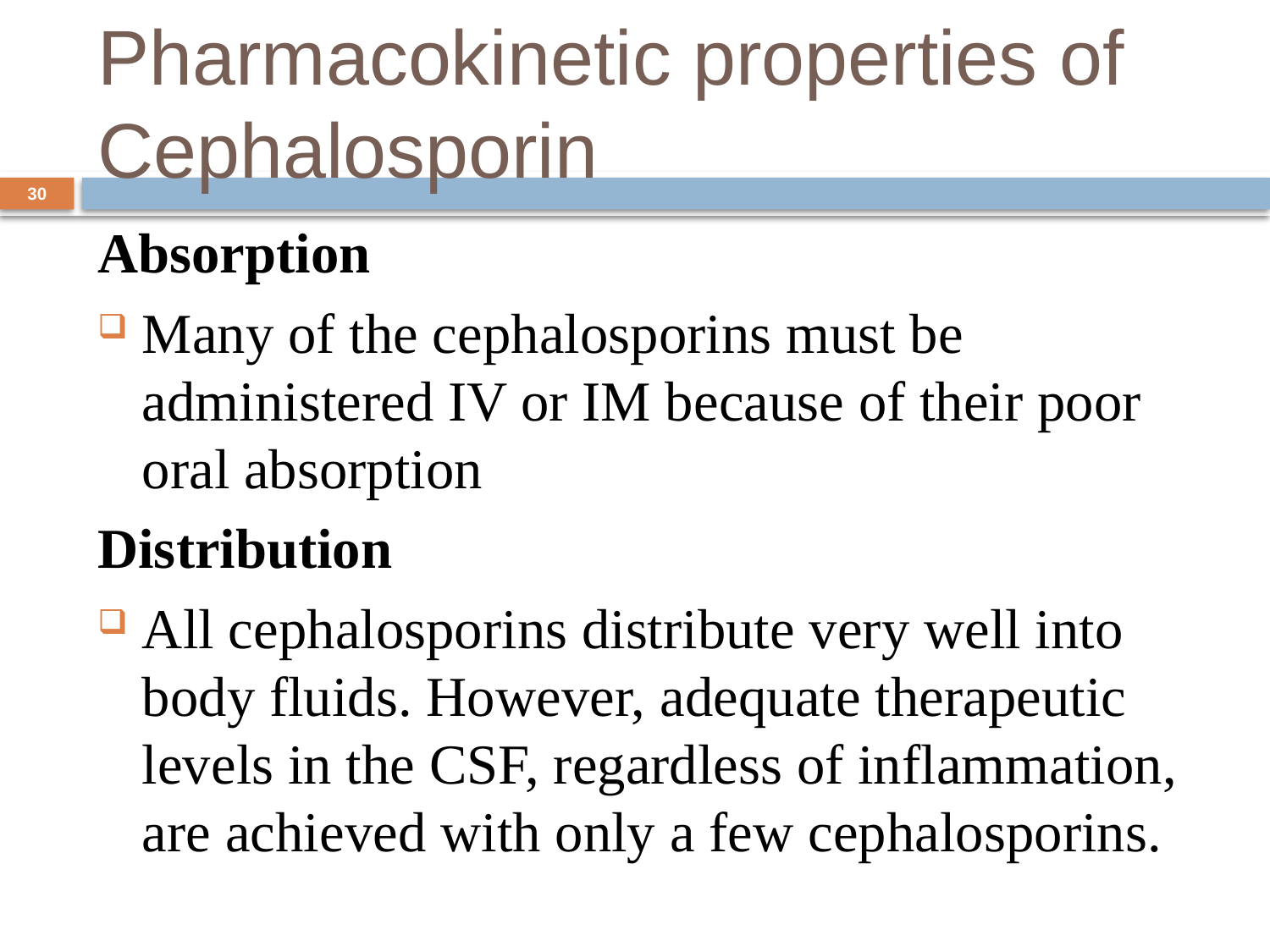

# Pharmacokinetic properties of Cephalosporin
30
Absorption
Many of the cephalosporins must be administered IV or IM because of their poor oral absorption
Distribution
All cephalosporins distribute very well into body fluids. However, adequate therapeutic levels in the CSF, regardless of inflammation, are achieved with only a few cephalosporins.